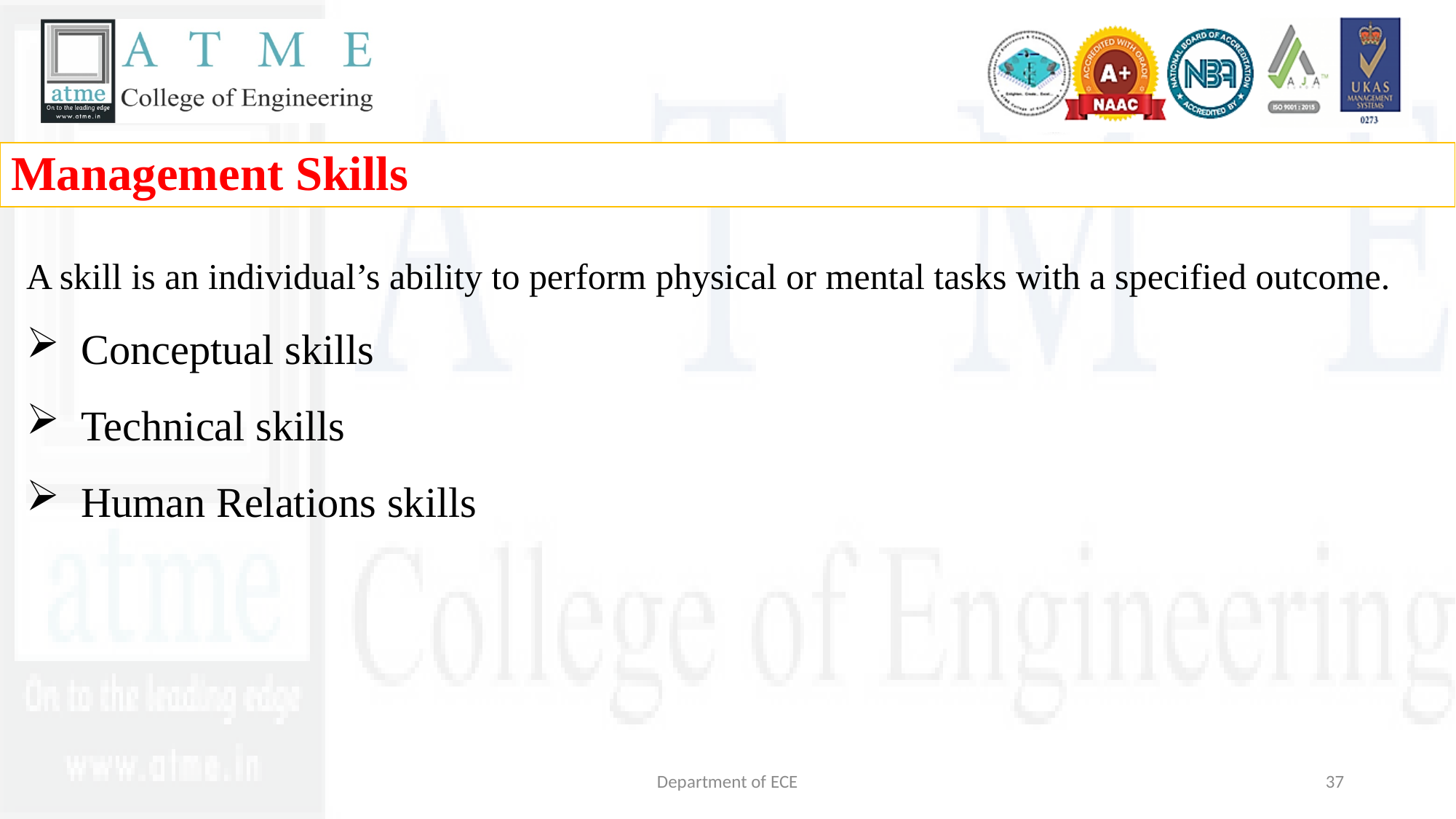

Management Skills
A skill is an individual’s ability to perform physical or mental tasks with a specified outcome.
  Conceptual skills
  Technical skills
  Human Relations skills

Department of ECE
37